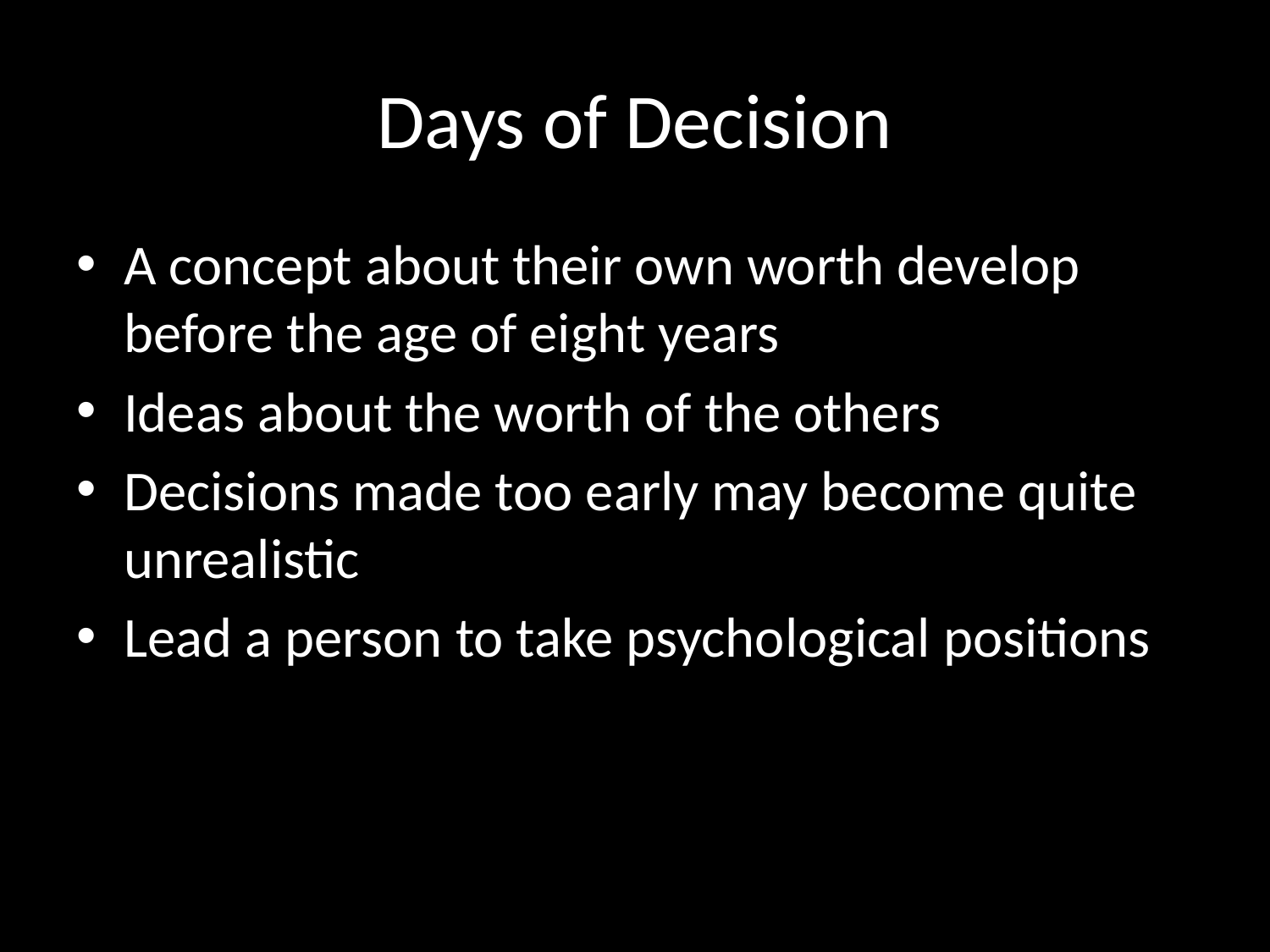

# Days of Decision
A concept about their own worth develop before the age of eight years
Ideas about the worth of the others
Decisions made too early may become quite unrealistic
Lead a person to take psychological positions